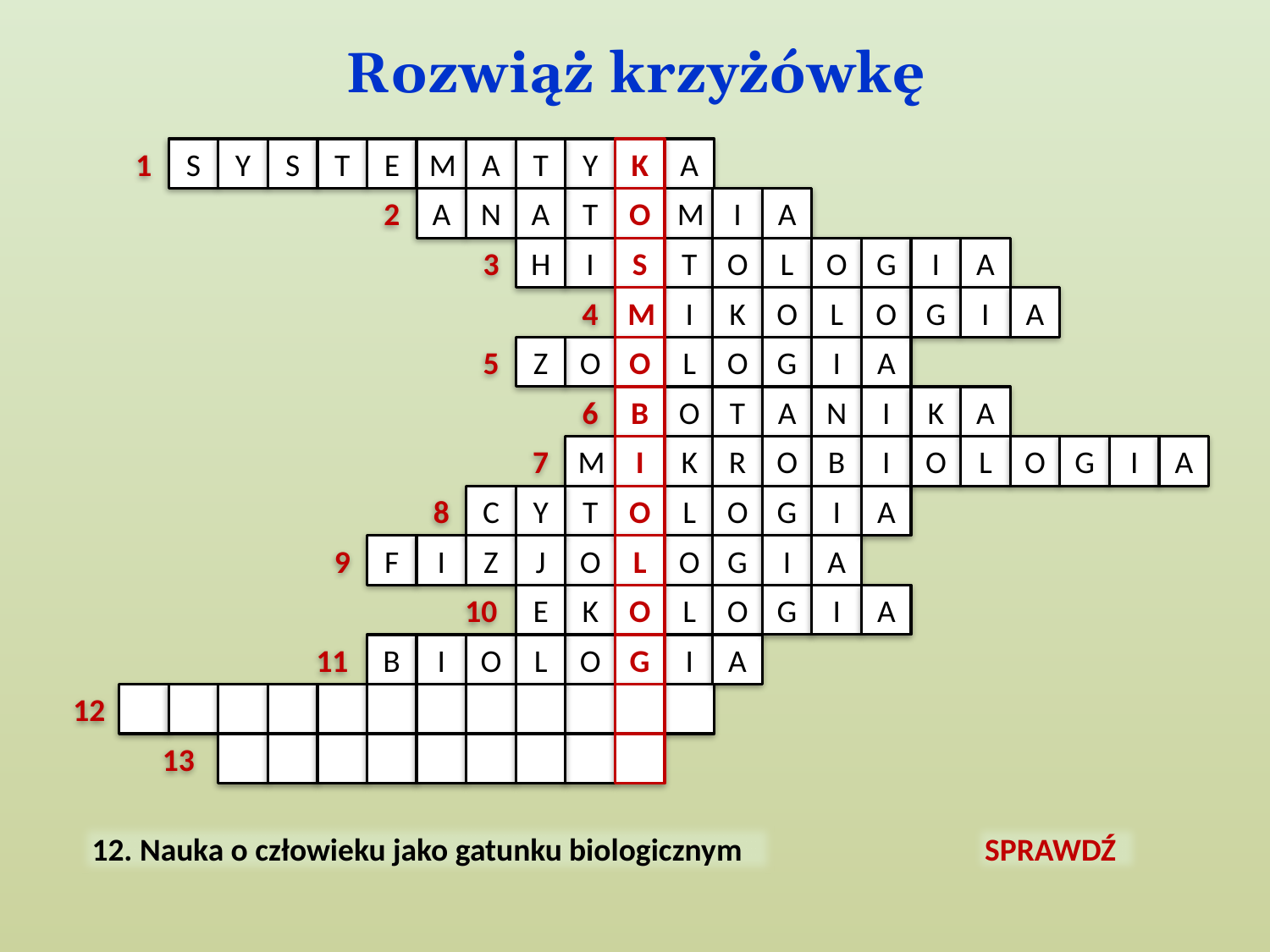

Rozwiąż krzyżówkę
1
S
Y
S
T
E
M
A
T
Y
K
A
2
A
N
A
T
O
M
I
A
3
H
I
S
T
O
L
O
G
I
A
4
M
I
K
O
L
O
G
I
A
5
Z
O
O
L
O
G
I
A
6
B
O
T
A
N
I
K
A
7
M
I
K
R
O
B
I
O
L
O
G
I
A
8
C
Y
T
O
L
O
G
I
A
9
F
I
Z
J
O
L
O
G
I
A
10
E
K
O
L
O
G
I
A
11
B
I
O
L
O
G
I
A
12

13

12. Nauka o człowieku jako gatunku biologicznym
SPRAWDŹ
Autor: Elżbieta Jarębska